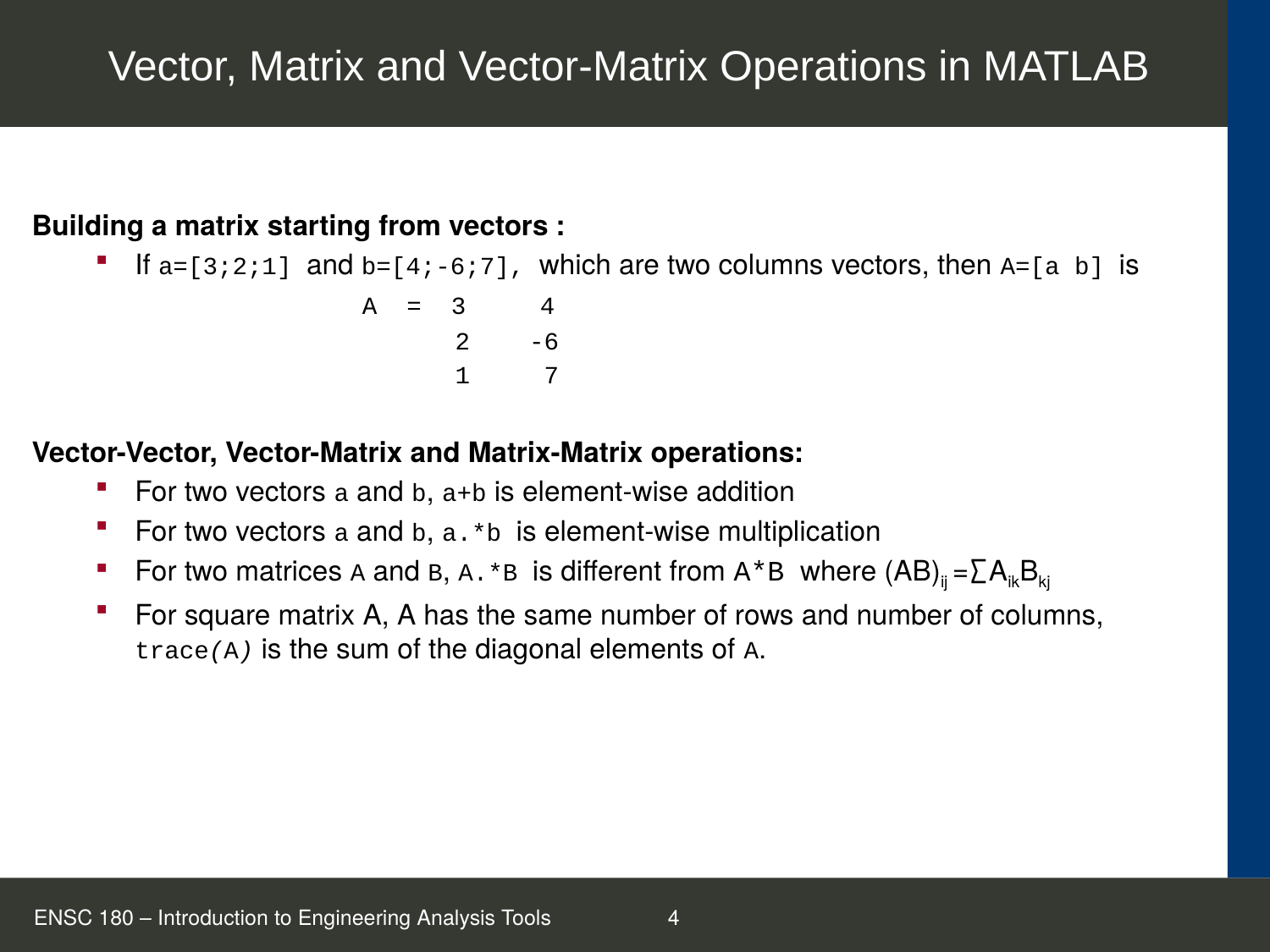

# Vector, Matrix and Vector-Matrix Operations in MATLAB
Building a matrix starting from vectors :
If a=[3;2;1] and b=[4;-6;7], which are two columns vectors, then A=[a b] is
                          A  =  3     4
                    2    -6
                    1     7

Vector-Vector, Vector-Matrix and Matrix-Matrix operations:
For two vectors a and b, a+b is element-wise addition
For two vectors a and b, a.*b is element-wise multiplication
For two matrices A and B, A.*B is different from A*B  where (AB)ij =∑AikBkj
For square matrix A, A has the same number of rows and number of columns, trace(A) is the sum of the diagonal elements of A.

ENSC 180 – Introduction to Engineering Analysis Tools